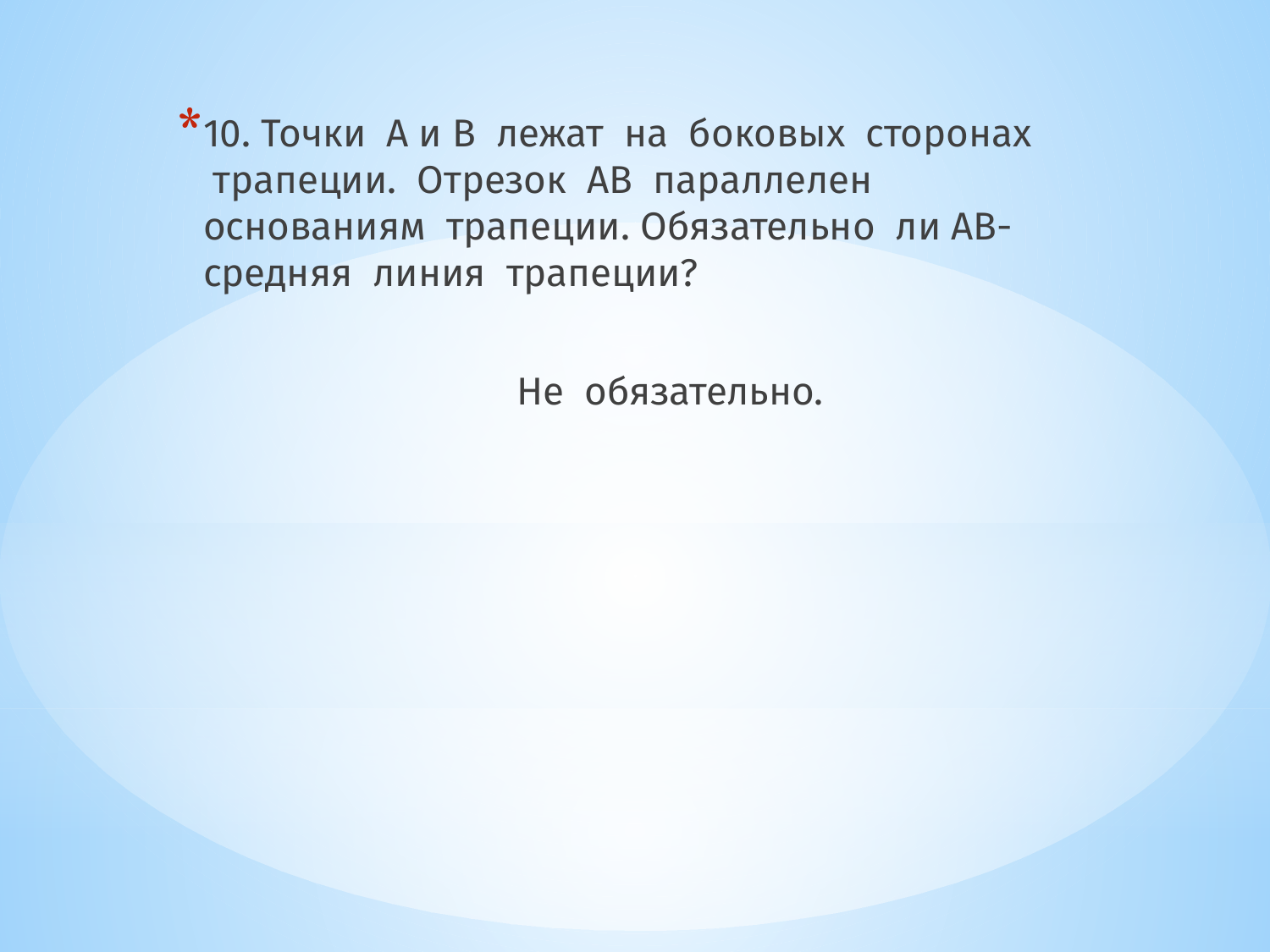

10. Точки  А и В  лежат  на  боковых  сторонах  трапеции.  Отрезок  АВ  параллелен  основаниям  трапеции. Обязательно  ли АВ- средняя  линия  трапеции?

                                  Не  обязательно.